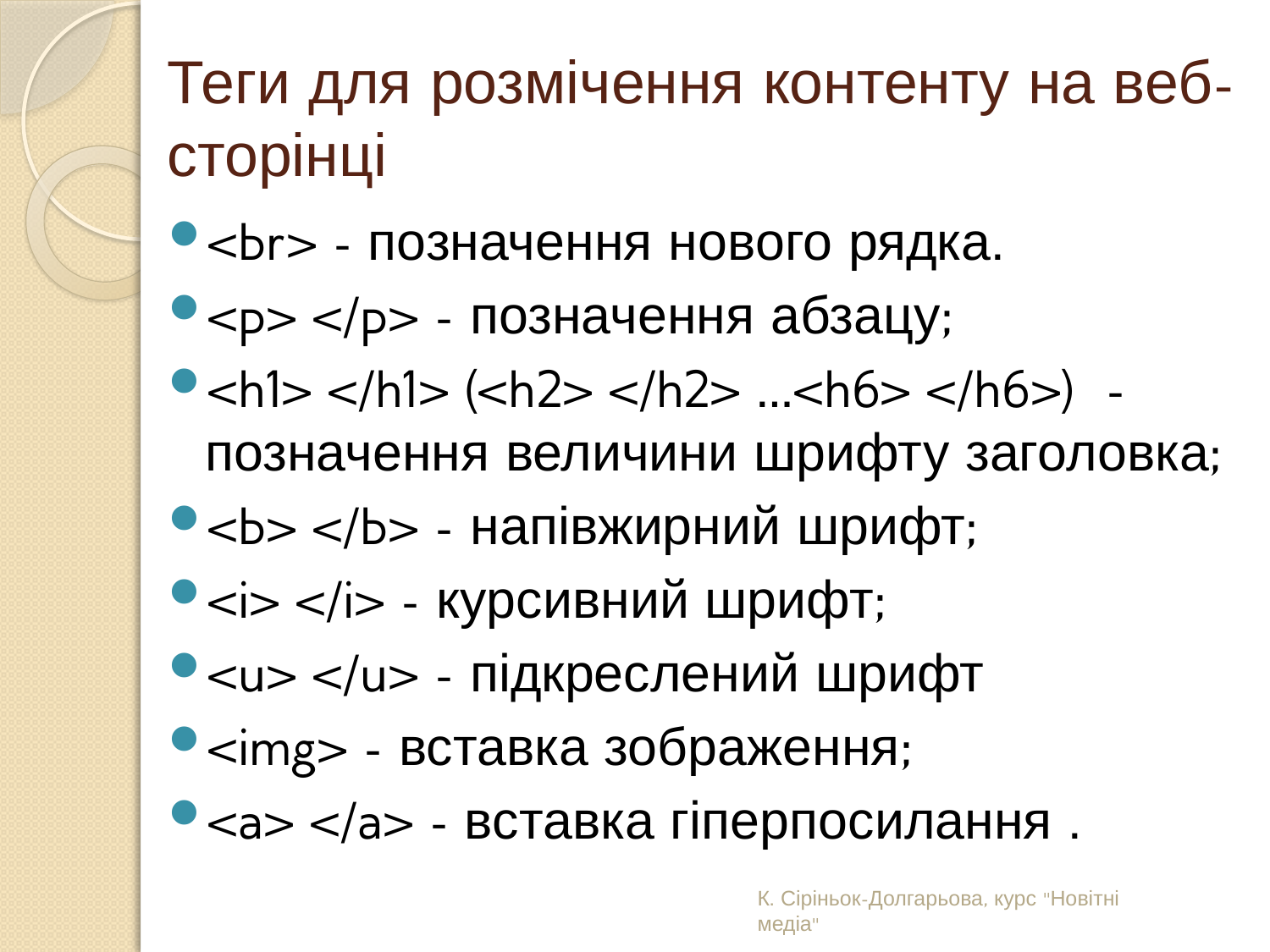

# Теги для розмічення контенту на веб-сторінці
<br> - позначення нового рядка.
<p> </p> - позначення абзацу;
<h1> </h1> (<h2> </h2> …<h6> </h6>)  - позначення величини шрифту заголовка;
<b> </b> - напівжирний шрифт;
<i> </i> - курсивний шрифт;
<u> </u> - підкреслений шрифт
<img> - вставка зображення;
<a> </a> - вставка гіперпосилання .

К. Сіріньок-Долгарьова, курс "Новітні медіа"